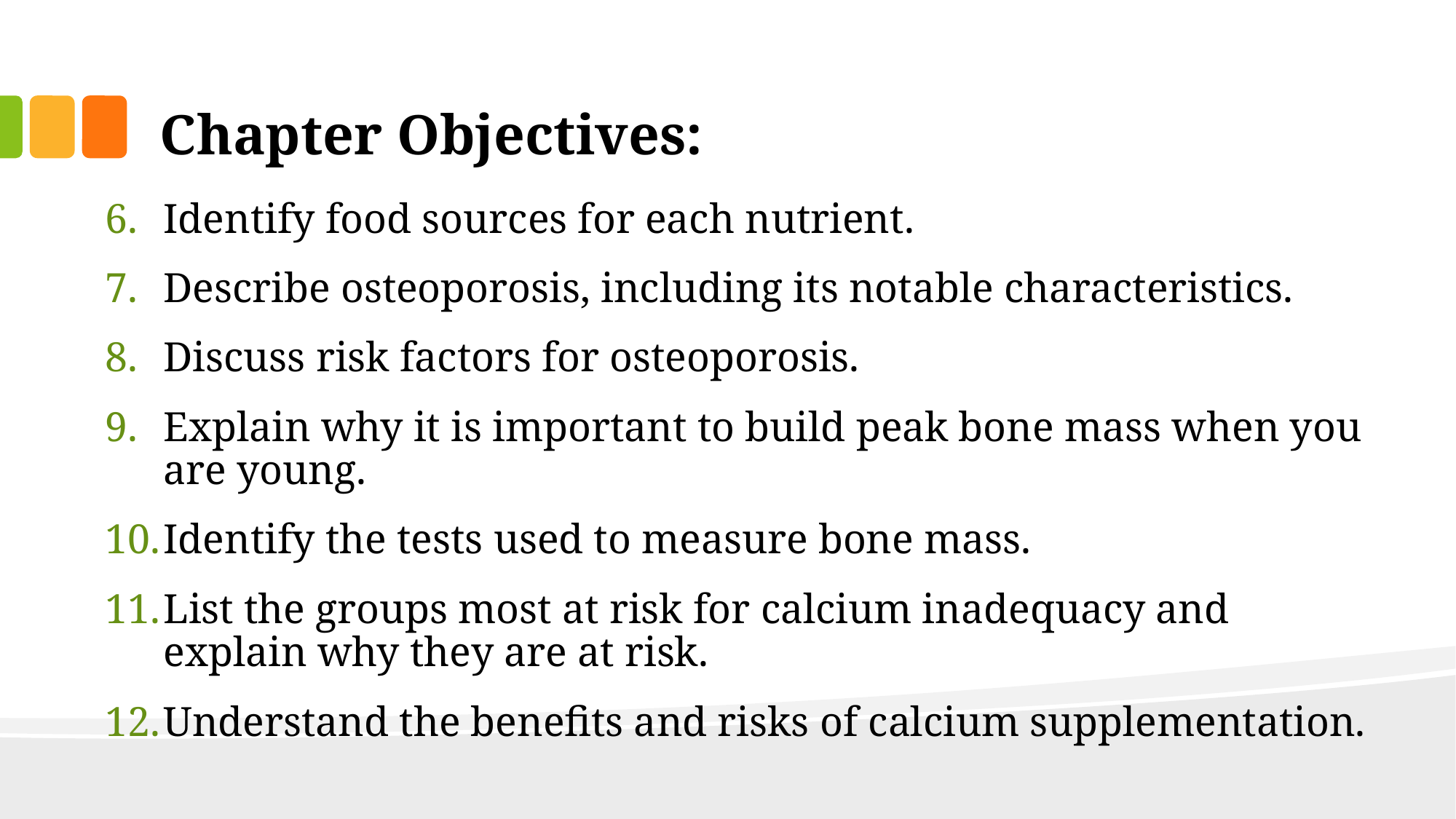

# Chapter Objectives:
Identify food sources for each nutrient.
Describe osteoporosis, including its notable characteristics.
Discuss risk factors for osteoporosis.
Explain why it is important to build peak bone mass when you are young.
Identify the tests used to measure bone mass.
List the groups most at risk for calcium inadequacy and explain why they are at risk.
Understand the benefits and risks of calcium supplementation.